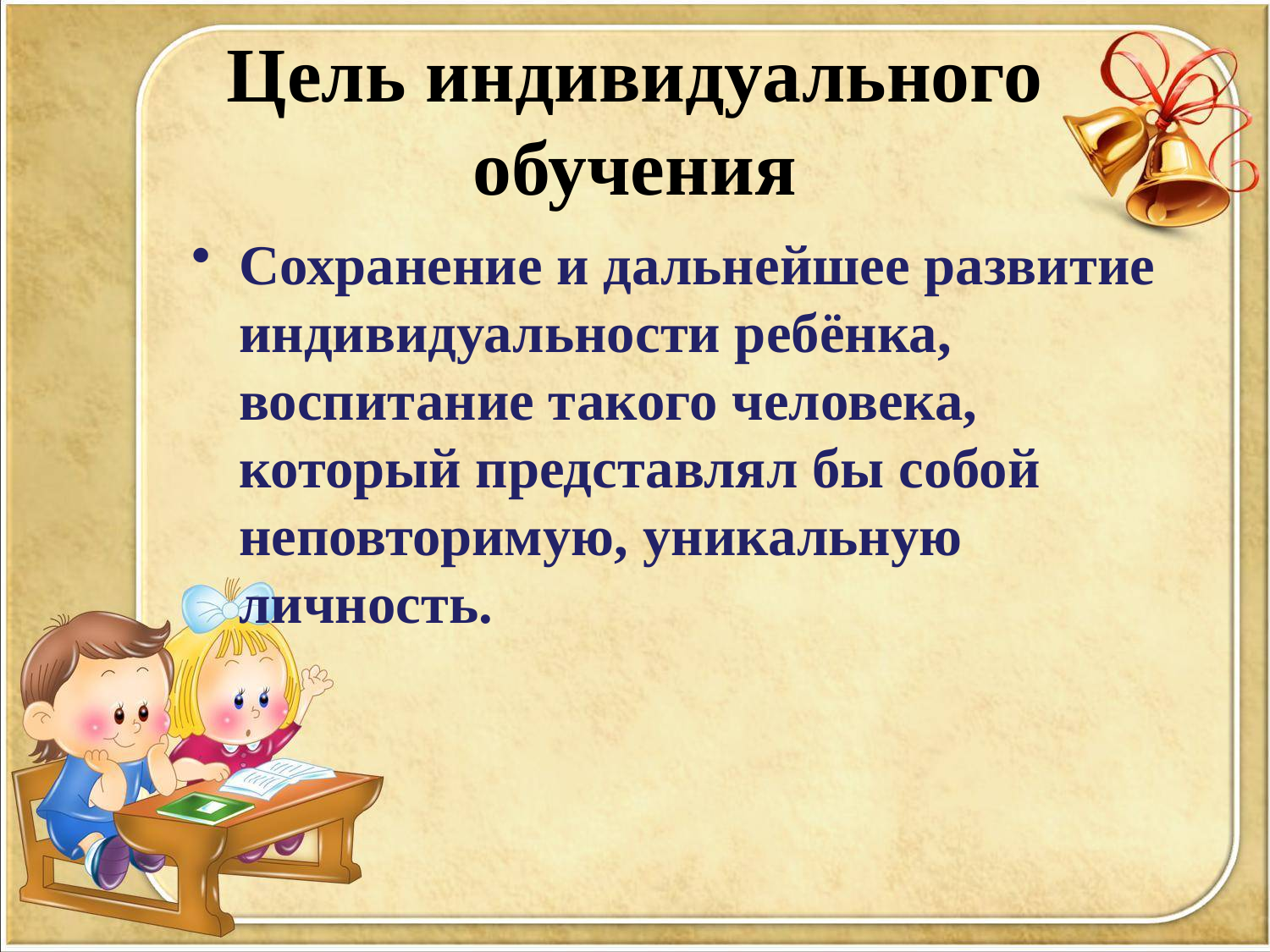

# Цель индивидуального обучения
Сохранение и дальнейшее развитие индивидуальности ребёнка, воспитание такого человека, который представлял бы собой неповторимую, уникальную личность.